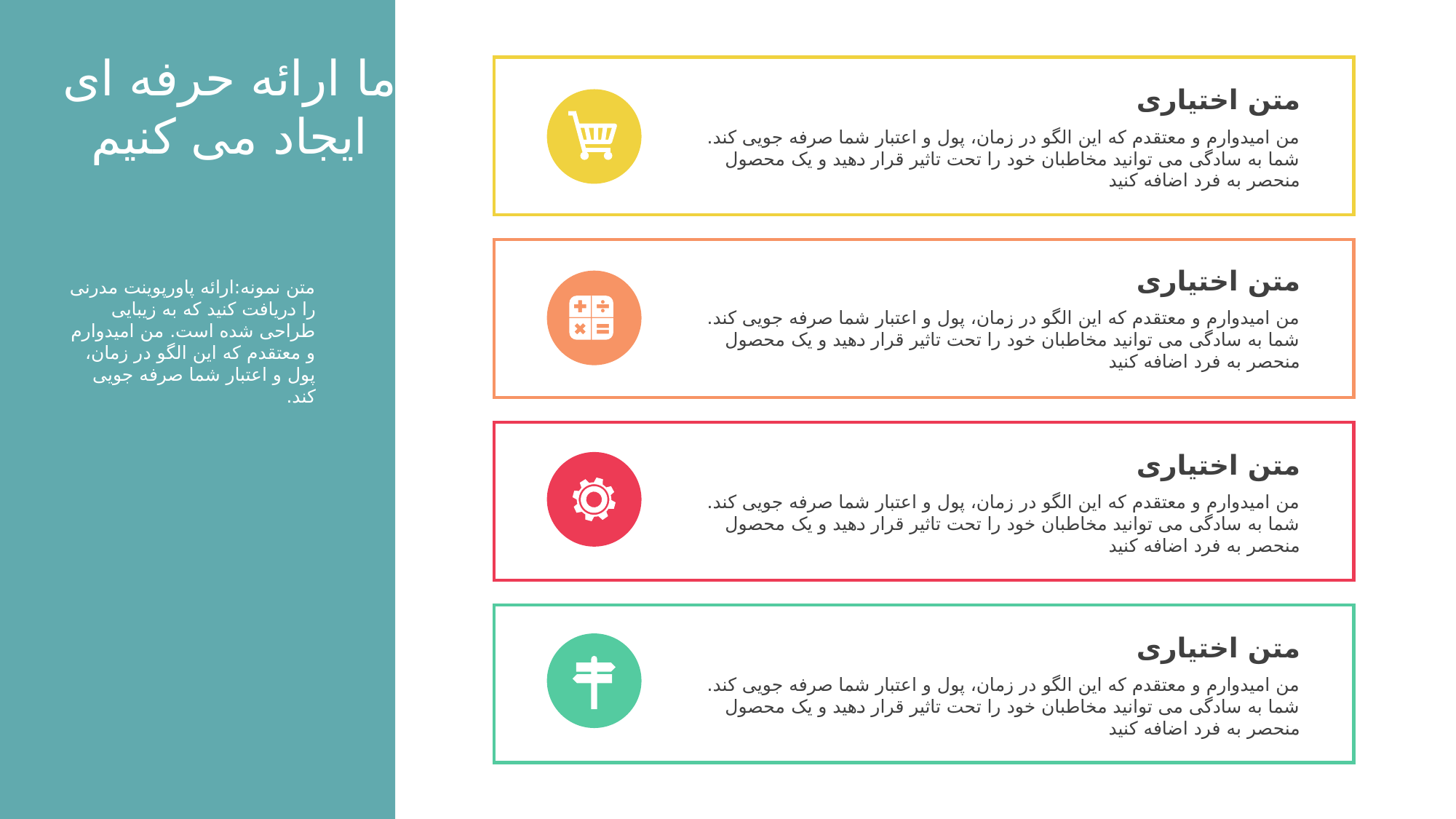

ما ارائه حرفه ای
ایجاد می کنیم

متن اختیاری
من امیدوارم و معتقدم که این الگو در زمان، پول و اعتبار شما صرفه جویی کند. شما به سادگی می توانید مخاطبان خود را تحت تاثیر قرار دهید و یک محصول منحصر به فرد اضافه کنید

متن اختیاری
من امیدوارم و معتقدم که این الگو در زمان، پول و اعتبار شما صرفه جویی کند. شما به سادگی می توانید مخاطبان خود را تحت تاثیر قرار دهید و یک محصول منحصر به فرد اضافه کنید

متن نمونه:ارائه پاورپوینت مدرنی را دریافت کنید که به زیبایی طراحی شده است. من امیدوارم و معتقدم که این الگو در زمان، پول و اعتبار شما صرفه جویی کند.

متن اختیاری
من امیدوارم و معتقدم که این الگو در زمان، پول و اعتبار شما صرفه جویی کند. شما به سادگی می توانید مخاطبان خود را تحت تاثیر قرار دهید و یک محصول منحصر به فرد اضافه کنید

متن اختیاری
من امیدوارم و معتقدم که این الگو در زمان، پول و اعتبار شما صرفه جویی کند. شما به سادگی می توانید مخاطبان خود را تحت تاثیر قرار دهید و یک محصول منحصر به فرد اضافه کنید